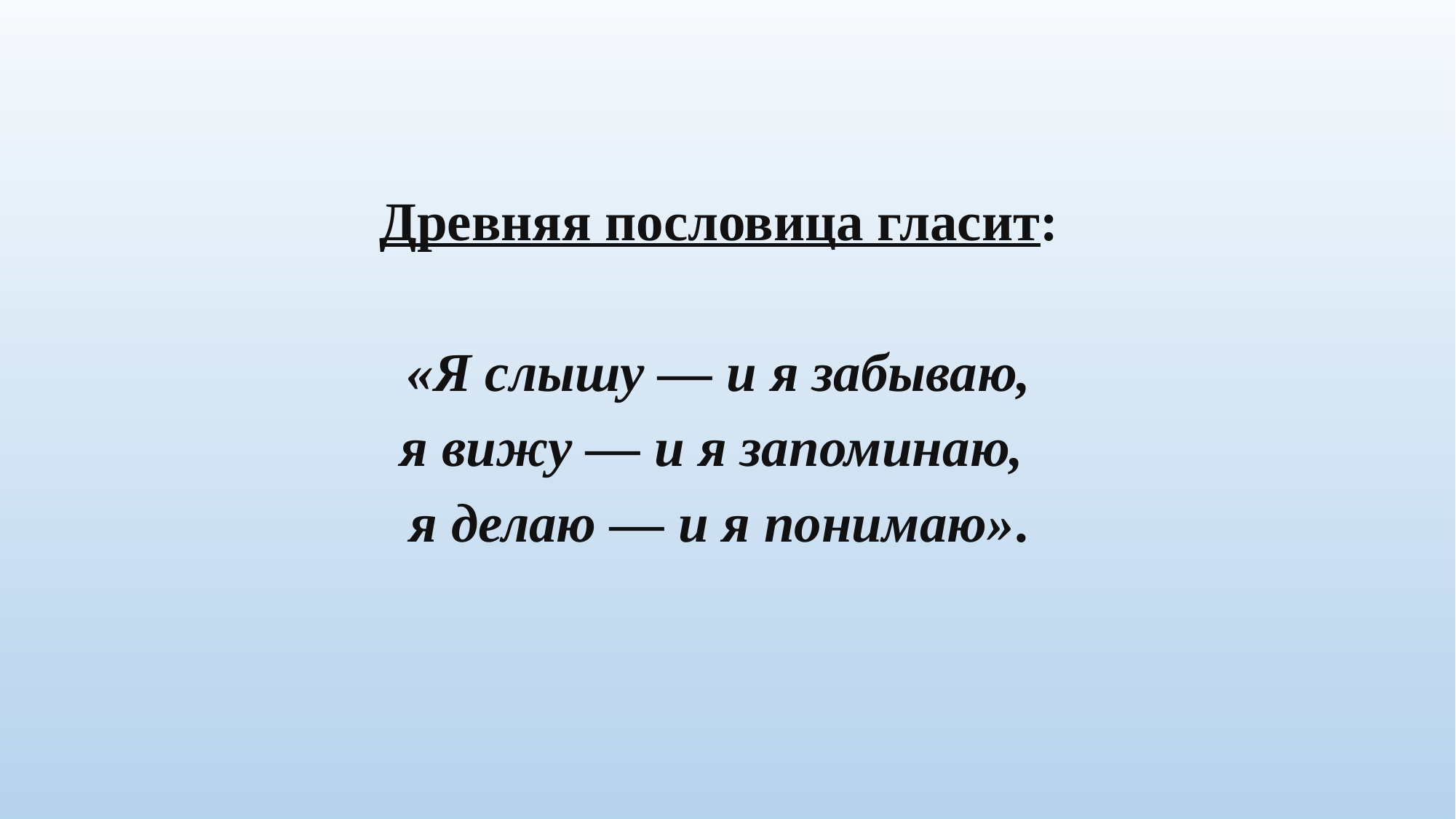

Древняя пословица гласит:

 «Я слышу — и я забываю,
я вижу — и я запоминаю,
я делаю — и я понимаю».